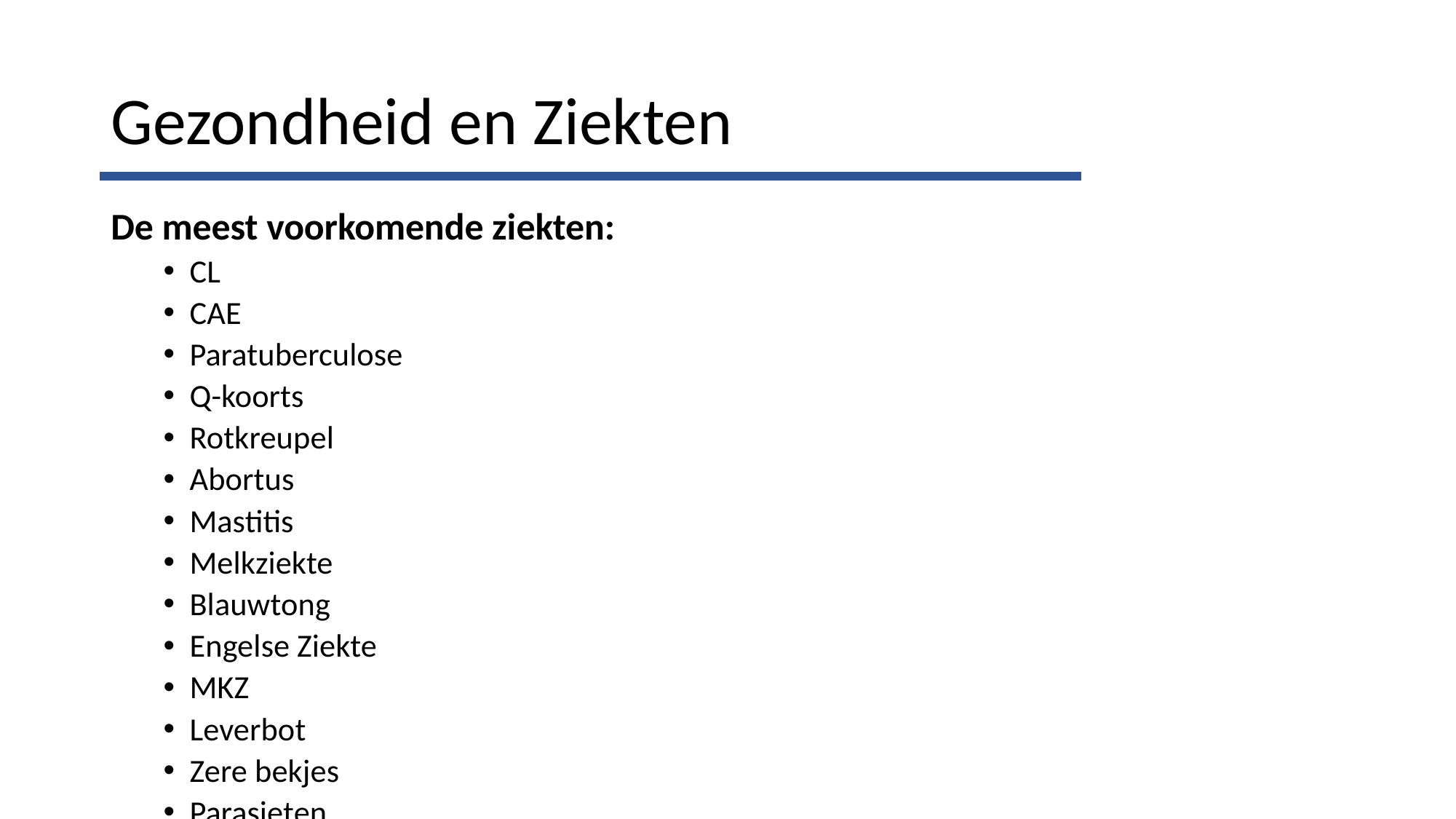

# Gezondheid en Ziekten
De meest voorkomende ziekten:
CL
CAE
Paratuberculose
Q-koorts
Rotkreupel
Abortus
Mastitis
Melkziekte
Blauwtong
Engelse Ziekte
MKZ
Leverbot
Zere bekjes
Parasieten